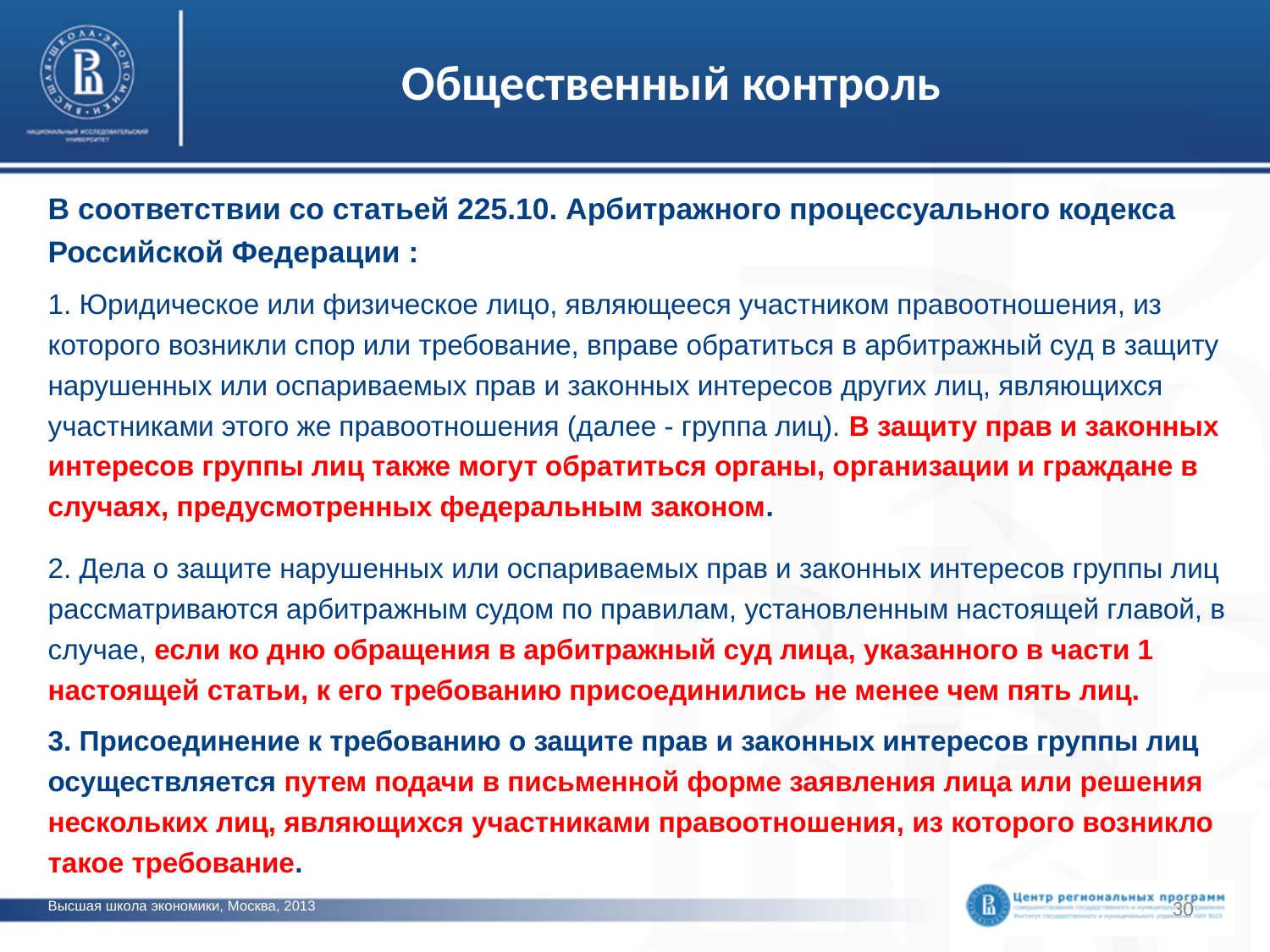

# Общественный контроль

В соответствии со статьей 225.10. Арбитражного процессуального кодекса Российской Федерации :
1. Юридическое или физическое лицо, являющееся участником правоотношения, из которого возникли спор или требование, вправе обратиться в арбитражный суд в защиту нарушенных или оспариваемых прав и законных интересов других лиц, являющихся участниками этого же правоотношения (далее - группа лиц). В защиту прав и законных интересов группы лиц также могут обратиться органы, организации и граждане в случаях, предусмотренных федеральным законом.
2. Дела о защите нарушенных или оспариваемых прав и законных интересов группы лиц рассматриваются арбитражным судом по правилам, установленным настоящей главой, в случае, если ко дню обращения в арбитражный суд лица, указанного в части 1 настоящей статьи, к его требованию присоединились не менее чем пять лиц.
3. Присоединение к требованию о защите прав и законных интересов группы лиц осуществляется путем подачи в письменной форме заявления лица или решения нескольких лиц, являющихся участниками правоотношения, из которого возникло такое требование.

фото
30
Высшая школа экономики, Москва, 2013